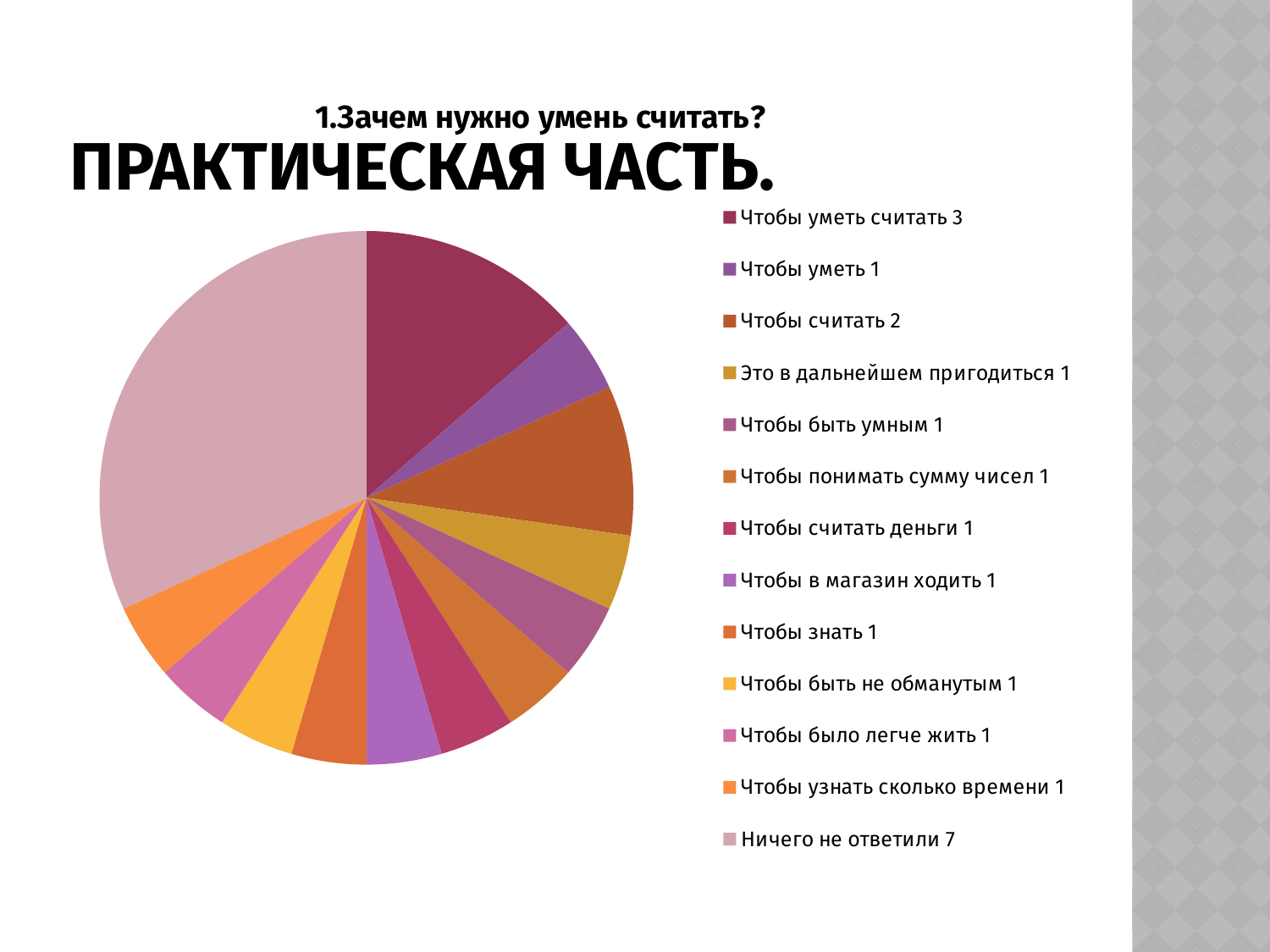

# Практическая часть.

### Chart:

| Category | 1.Зачем нужно умень считать? | Столбец1 |
|---|---|---|
| Чтобы уметь считать 3 | 3.0 | None |
| Чтобы уметь 1 | 1.0 | None |
| Чтобы считать 2 | 2.0 | None |
| Это в дальнейшем пригодиться 1 | 1.0 | None |
| Чтобы быть умным 1 | 1.0 | None |
| Чтобы понимать сумму чисел 1 | 1.0 | None |
| Чтобы считать деньги 1 | 1.0 | None |
| Чтобы в магазин ходить 1 | 1.0 | None |
| Чтобы знать 1 | 1.0 | None |
| Чтобы быть не обманутым 1 | 1.0 | None |
| Чтобы было легче жить 1 | 1.0 | None |
| Чтобы узнать сколько времени 1 | 1.0 | None |
| Ничего не ответили 7 | 7.0 | None |